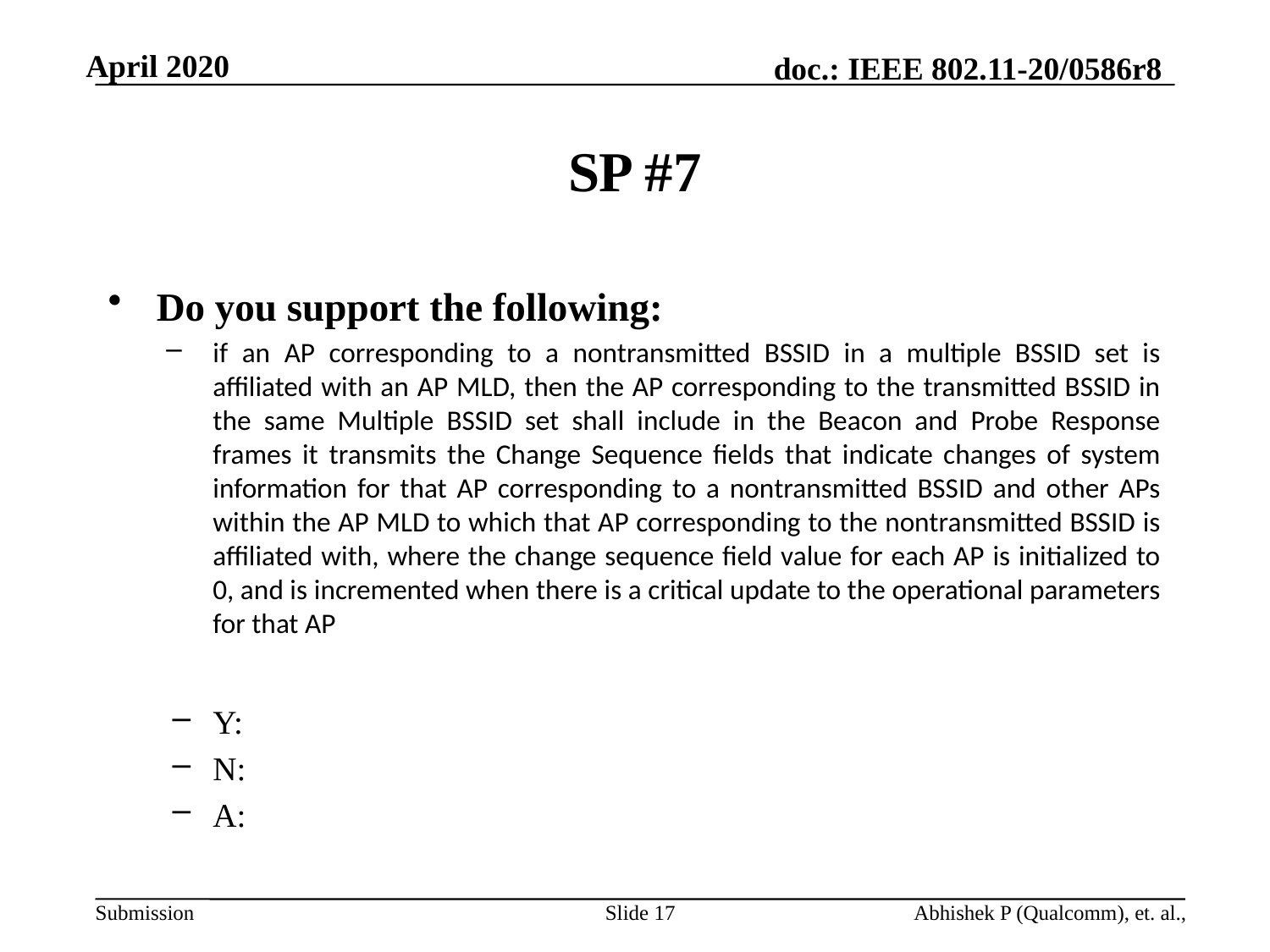

# SP #7
Do you support the following:
if an AP corresponding to a nontransmitted BSSID in a multiple BSSID set is affiliated with an AP MLD, then the AP corresponding to the transmitted BSSID in the same Multiple BSSID set shall include in the Beacon and Probe Response frames it transmits the Change Sequence fields that indicate changes of system information for that AP corresponding to a nontransmitted BSSID and other APs within the AP MLD to which that AP corresponding to the nontransmitted BSSID is affiliated with, where the change sequence field value for each AP is initialized to 0, and is incremented when there is a critical update to the operational parameters for that AP

Y:
N:
A:
Slide 17
Abhishek P (Qualcomm), et. al.,